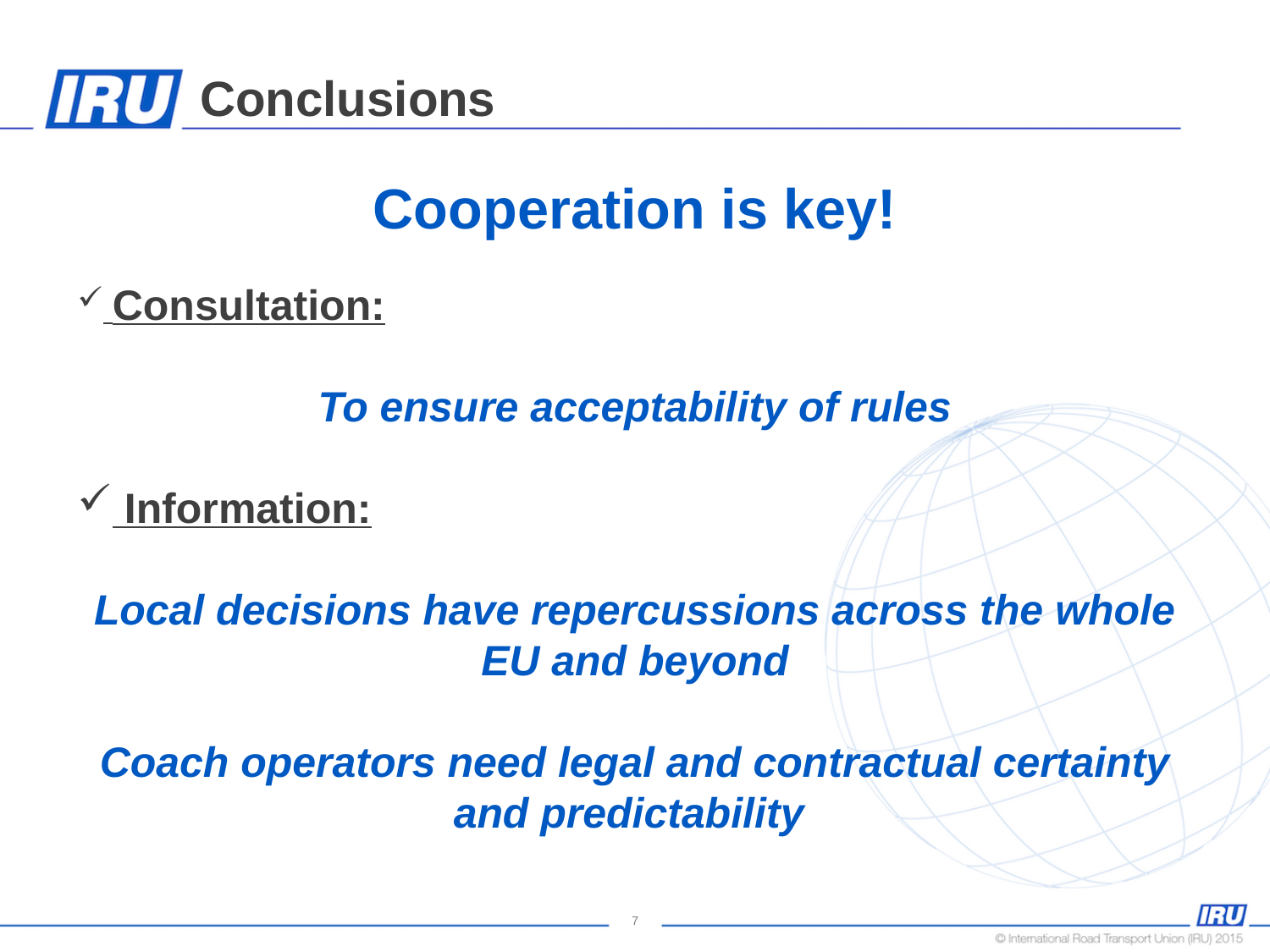

# Conclusions
Cooperation is key!

 Consultation:

To ensure acceptability of rules

 Information:

Local decisions have repercussions across the whole EU and beyond

Coach operators need legal and contractual certainty and predictability